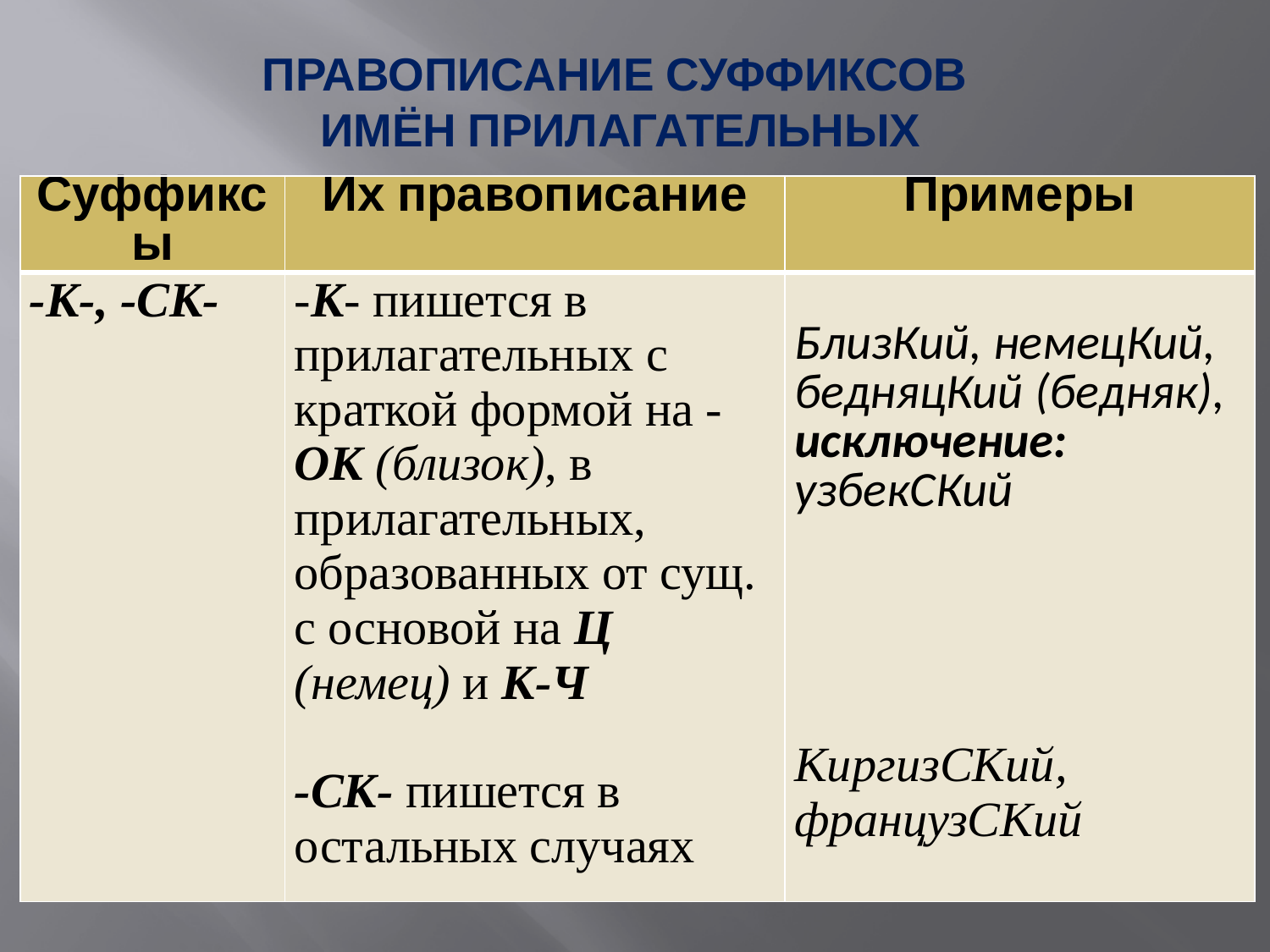

# ПРАВОПИСАНИЕ СУФФИКСОВ ИМЁН ПРИЛАГАТЕЛЬНЫХ
| Суффиксы | Их правописание | Примеры |
| --- | --- | --- |
| -К-, -СК- | -К- пишется в прилагательных с краткой формой на -ОК (близок), в прилагательных, образованных от сущ. с основой на Ц (немец) и К-Ч -СК- пишется в остальных случаях | БлизКий, немецКий, бедняцКий (бедняк), исключение: узбекСКий КиргизСКий, французСКий |